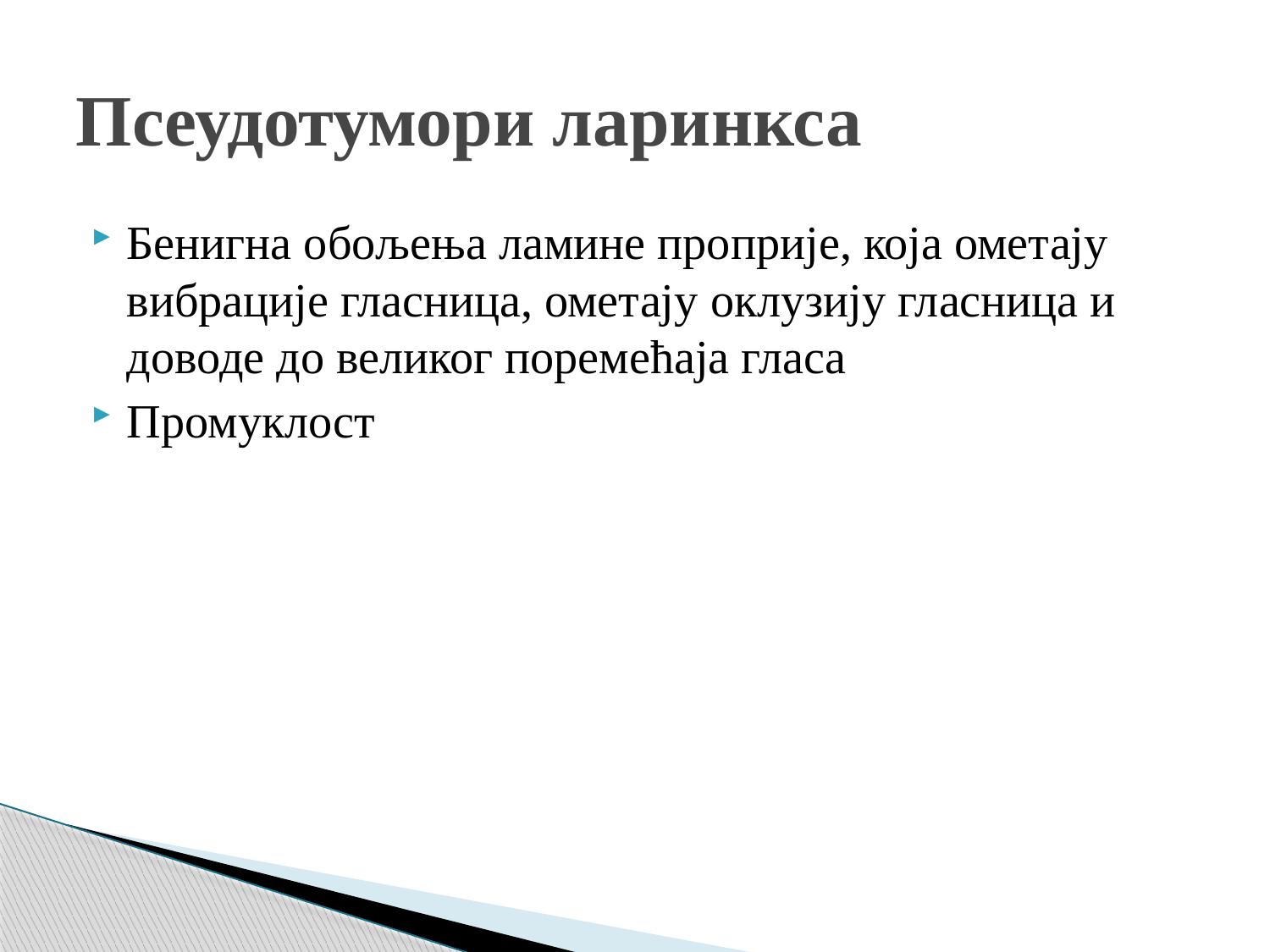

# Псеудотумори ларинкса
Бенигна обољења ламине проприје, која ометају вибрације гласница, ометају оклузију гласница и доводе до великог поремећаја гласа
Промуклост